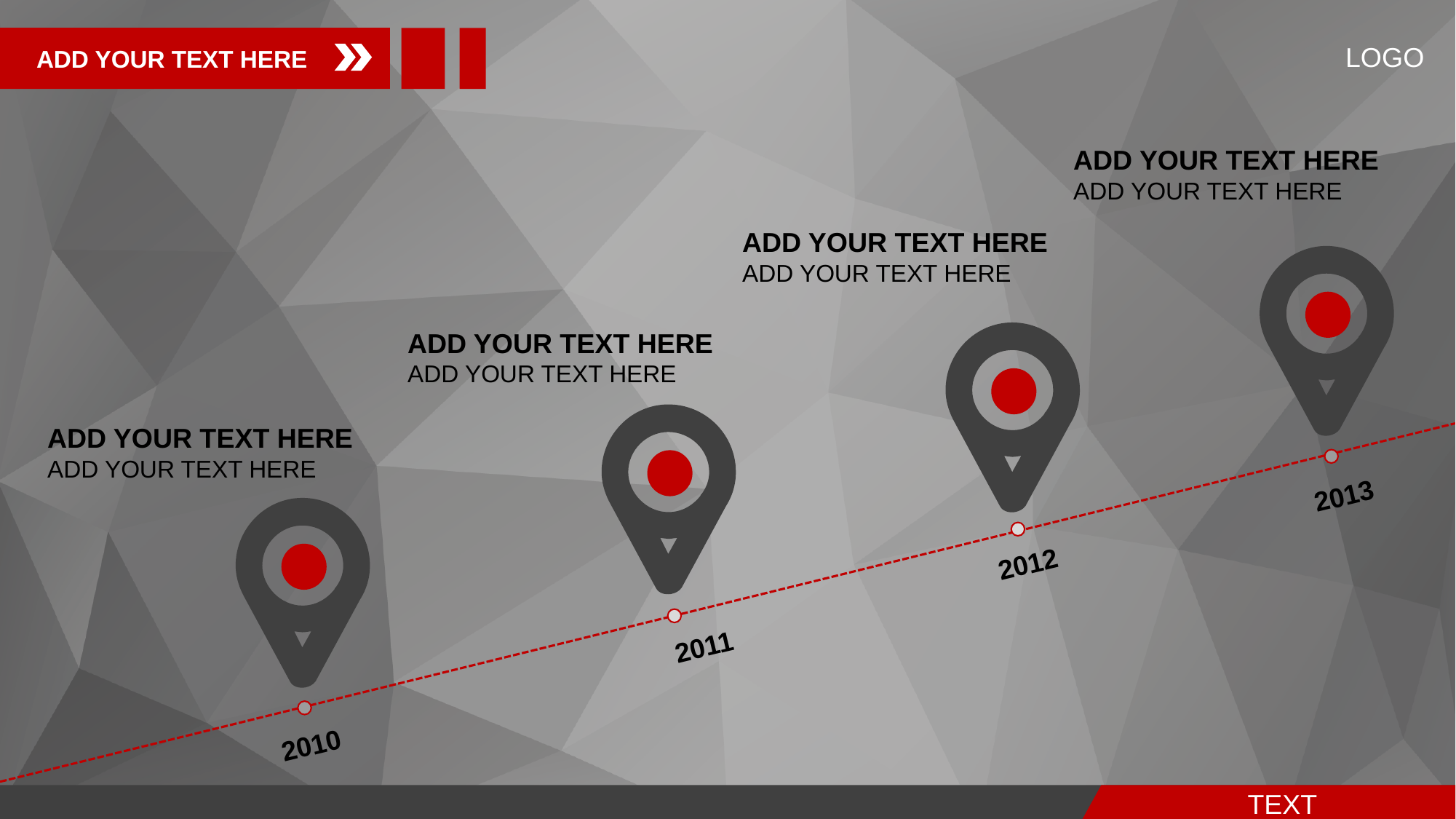

ADD YOUR TEXT HERE
ADD YOUR TEXT HERE

ADD YOUR TEXT HERE
ADD YOUR TEXT HERE

ADD YOUR TEXT HERE
ADD YOUR TEXT HERE

ADD YOUR TEXT HERE
ADD YOUR TEXT HERE

2013

2012

2011

2010